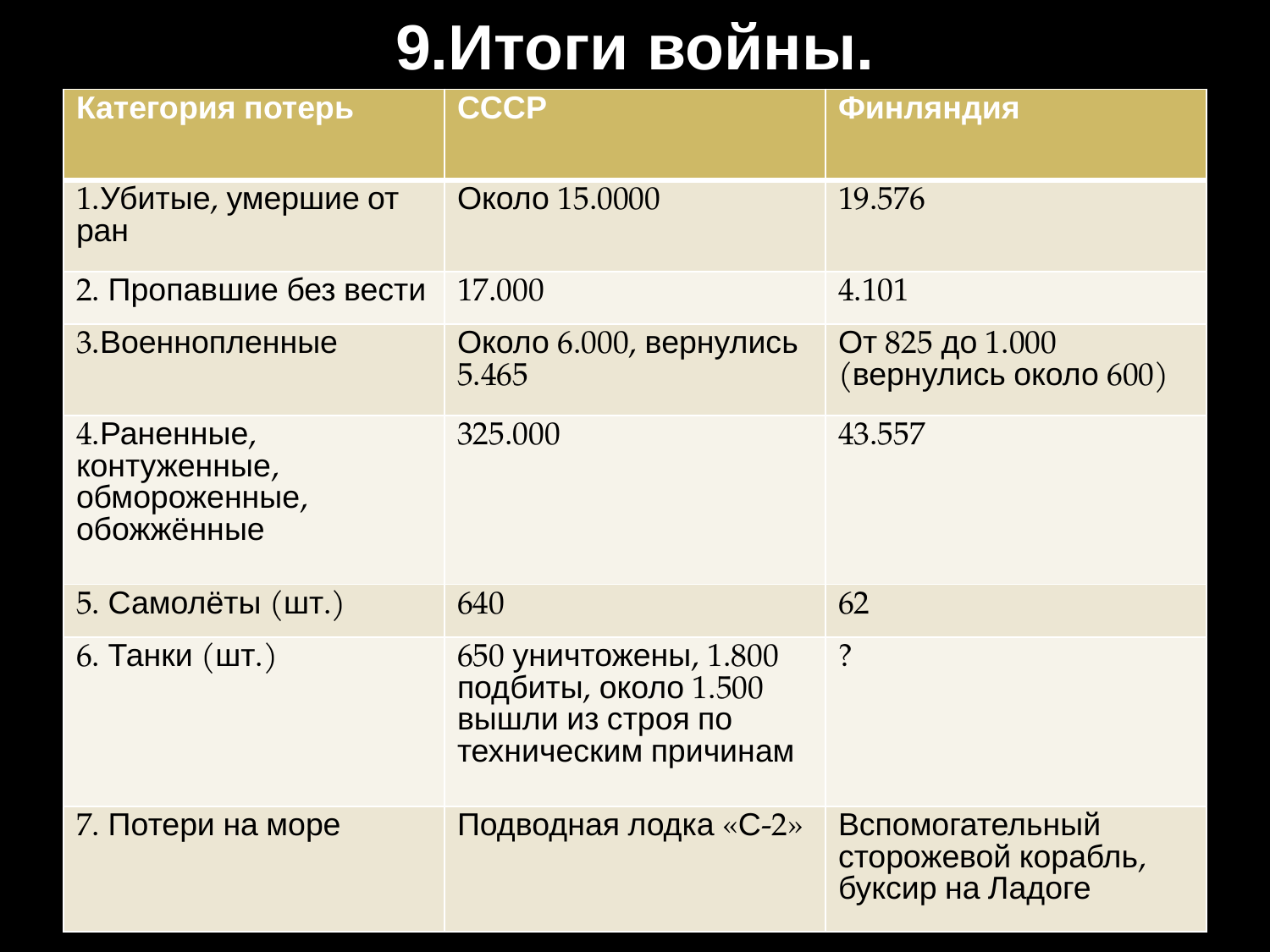

# 9.Итоги войны.
| Категория потерь | СССР | Финляндия |
| --- | --- | --- |
| 1.Убитые, умершие от ран | Около 15.0000 | 19.576 |
| 2. Пропавшие без вести | 17.000 | 4.101 |
| 3.Военнопленные | Около 6.000, вернулись 5.465 | От 825 до 1.000 (вернулись около 600) |
| 4.Раненные, контуженные, обмороженные, обожжённые | 325.000 | 43.557 |
| 5. Самолёты (шт.) | 640 | 62 |
| 6. Танки (шт.) | 650 уничтожены, 1.800 подбиты, около 1.500 вышли из строя по техническим причинам | ? |
| 7. Потери на море | Подводная лодка «С-2» | Вспомогательный сторожевой корабль, буксир на Ладоге |